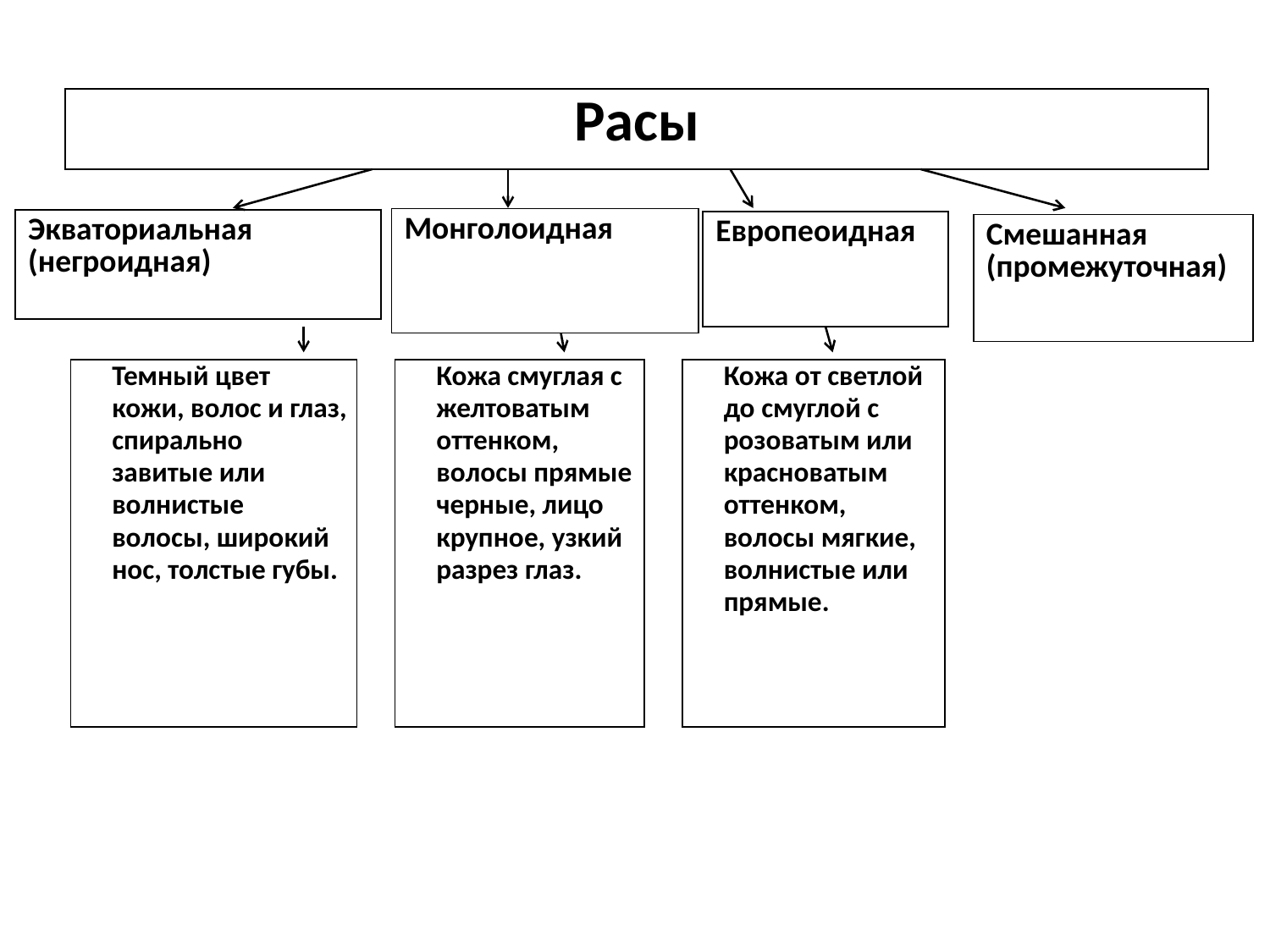

| Расы |
| --- |
| Монголоидная |
| --- |
| Экваториальная (негроидная) |
| --- |
| Европеоидная |
| --- |
| Смешанная (промежуточная) |
| --- |

| Темный цвет кожи, волос и глаз, спирально завитые или волнистые волосы, широкий нос, толстые губы. |  | Кожа смуглая с желтоватым оттенком, волосы прямые черные, лицо крупное, узкий разрез глаз. |  | Кожа от светлой до смуглой с розоватым или красноватым оттенком, волосы мягкие, волнистые или прямые. |
| --- | --- | --- | --- | --- |